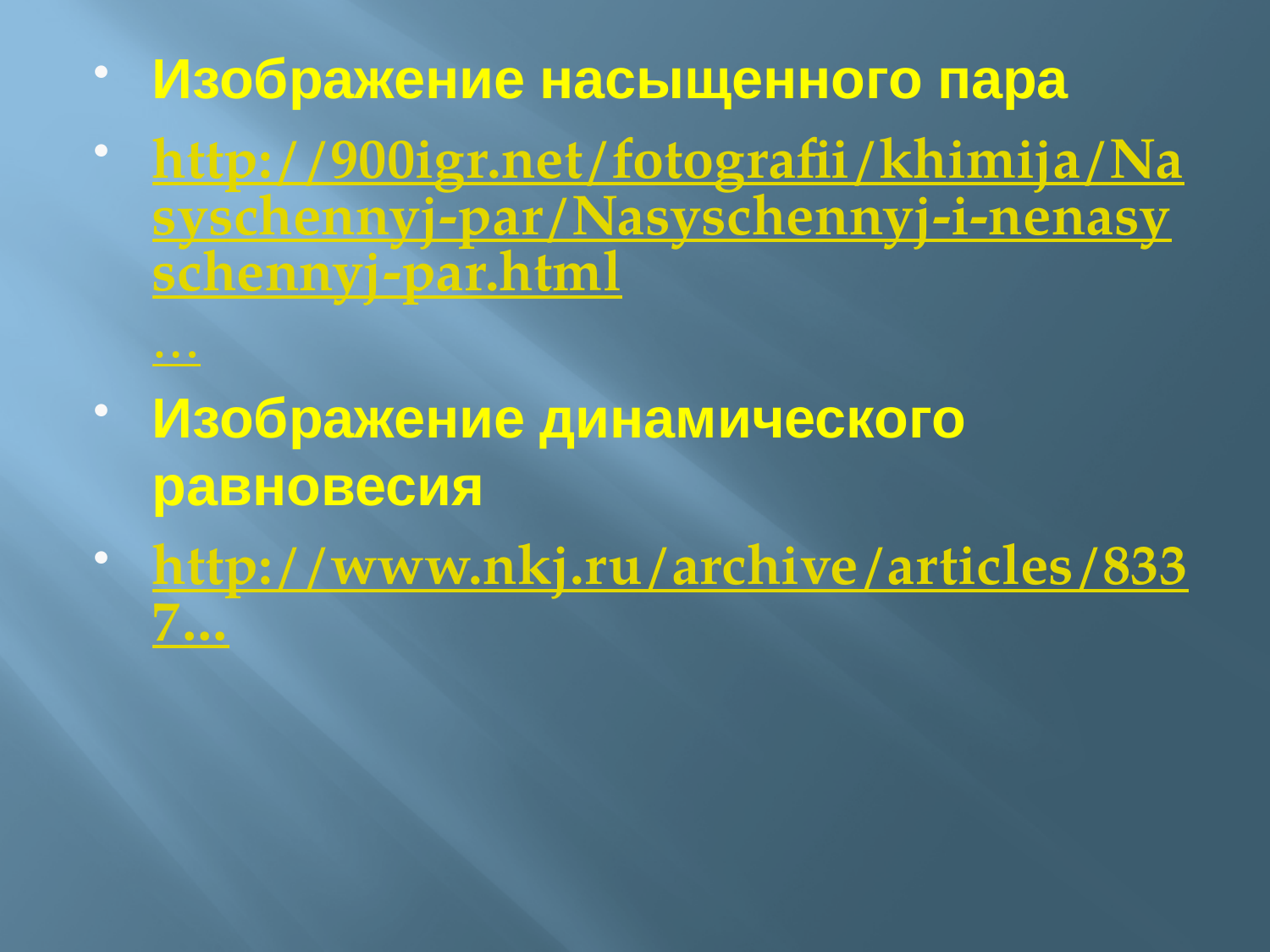

Изображение насыщенного пара
http://900igr.net/fotografii/khimija/Nasyschennyj-par/Nasyschennyj-i-nenasyschennyj-par.html…
Изображение динамического равновесия
http://www.nkj.ru/archive/articles/8337…